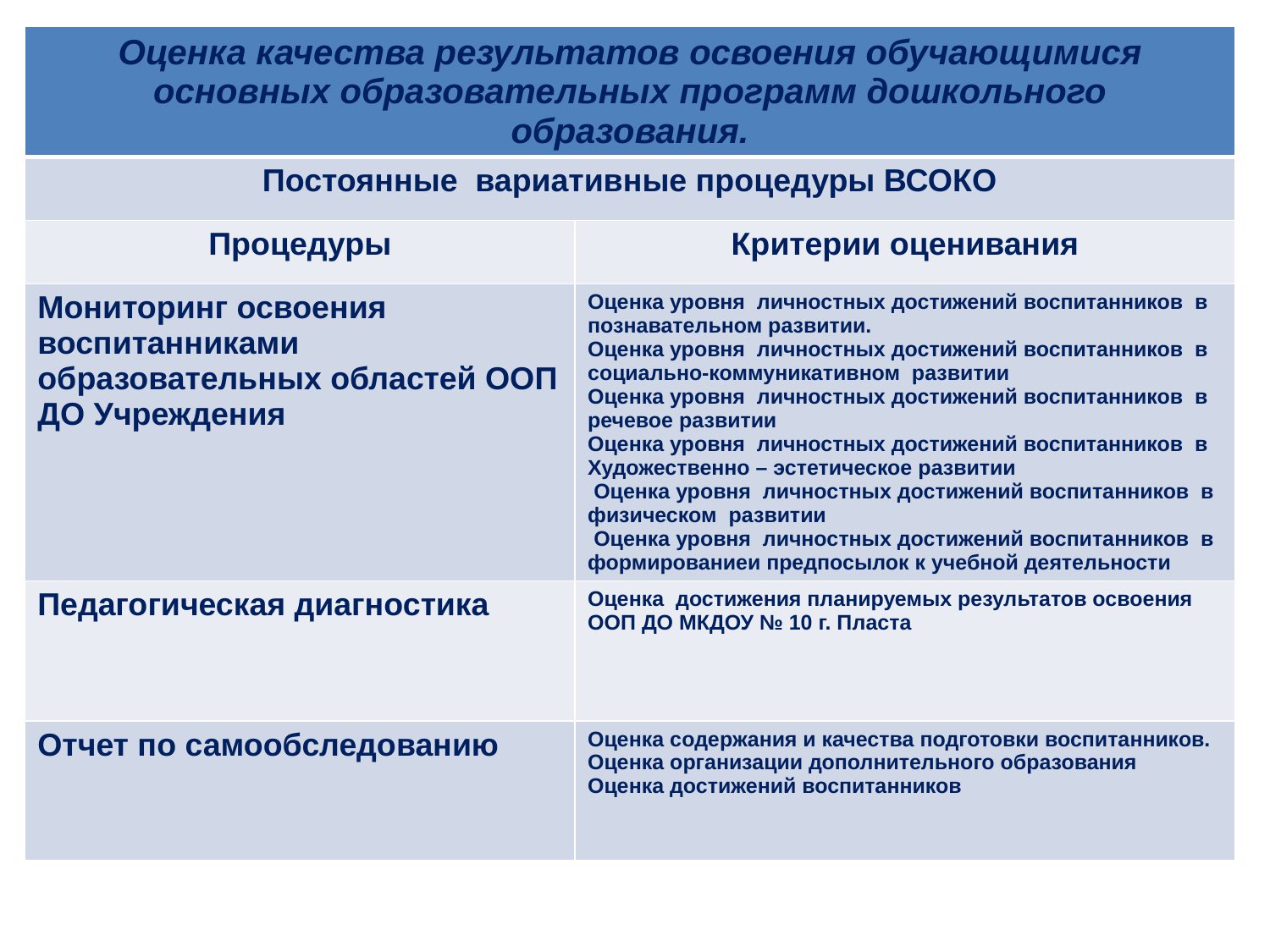

| Оценка качества результатов освоения обучающимися основных образовательных программ дошкольного образования. |  |
| --- | --- |
| Постоянные вариативные процедуры ВСОКО |  |
| Процедуры | Критерии оценивания |
| Мониторинг освоения воспитанниками образовательных областей ООП ДО Учреждения | Оценка уровня личностных достижений воспитанников в познавательном развитии. Оценка уровня личностных достижений воспитанников в социально-коммуникативном развитии Оценка уровня личностных достижений воспитанников в речевое развитии Оценка уровня личностных достижений воспитанников в Художественно – эстетическое развитии Оценка уровня личностных достижений воспитанников в физическом развитии Оценка уровня личностных достижений воспитанников в формированиеи предпосылок к учебной деятельности |
| Педагогическая диагностика | Оценка достижения планируемых результатов освоения ООП ДО МКДОУ № 10 г. Пласта |
| Отчет по самообследованию | Оценка содержания и качества подготовки воспитанников. Оценка организации дополнительного образования Оценка достижений воспитанников |